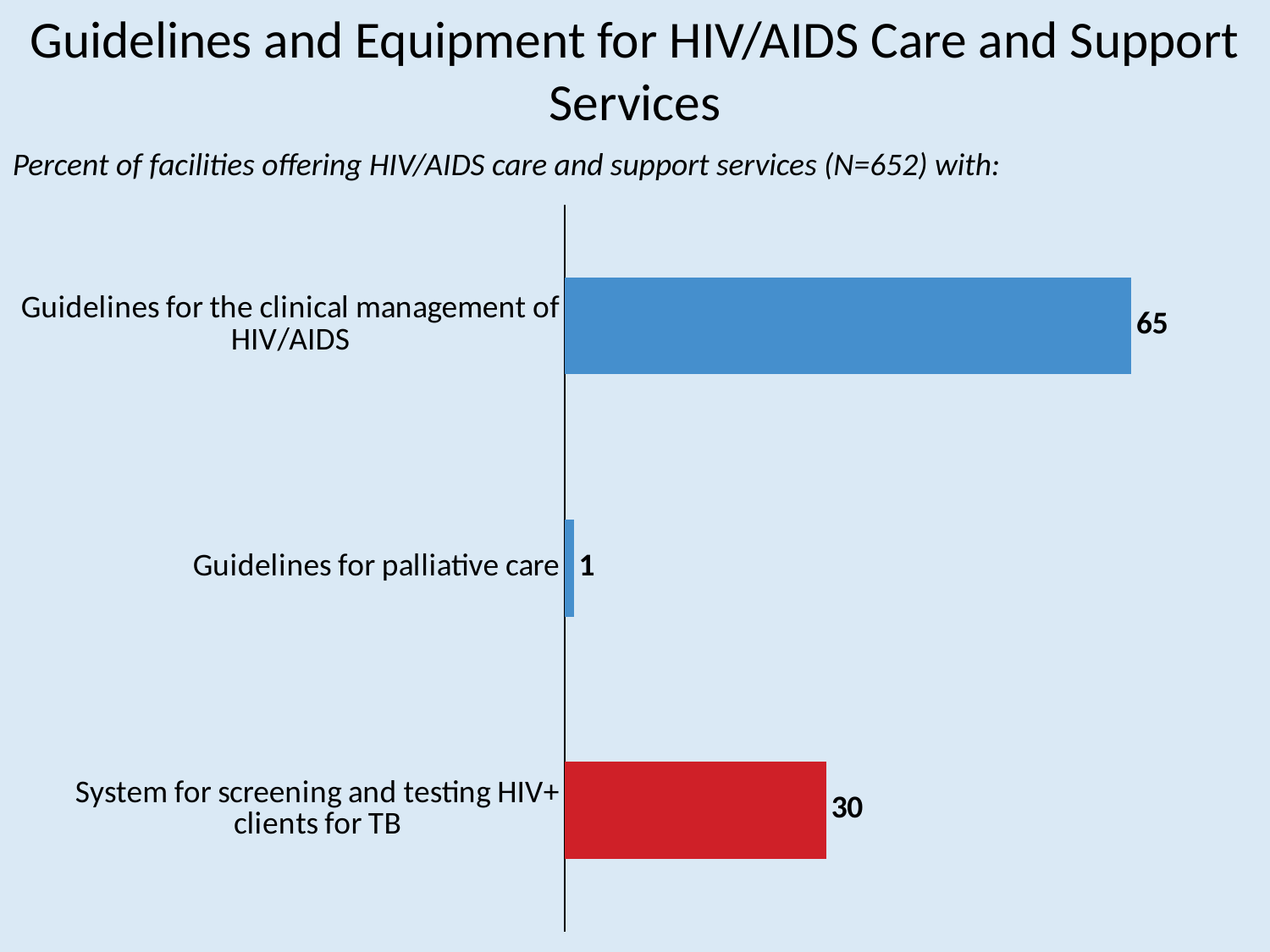

Guidelines and Equipment for HIV/AIDS Care and Support Services
Percent of facilities offering HIV/AIDS care and support services (N=652) with:

### Chart

| Category | Series 1 |
|---|---|
| System for screening and testing HIV+ clients for TB | 30.0 |
| Guidelines for palliative care | 1.0 |
| Guidelines for the clinical management of HIV/AIDS | 65.0 |